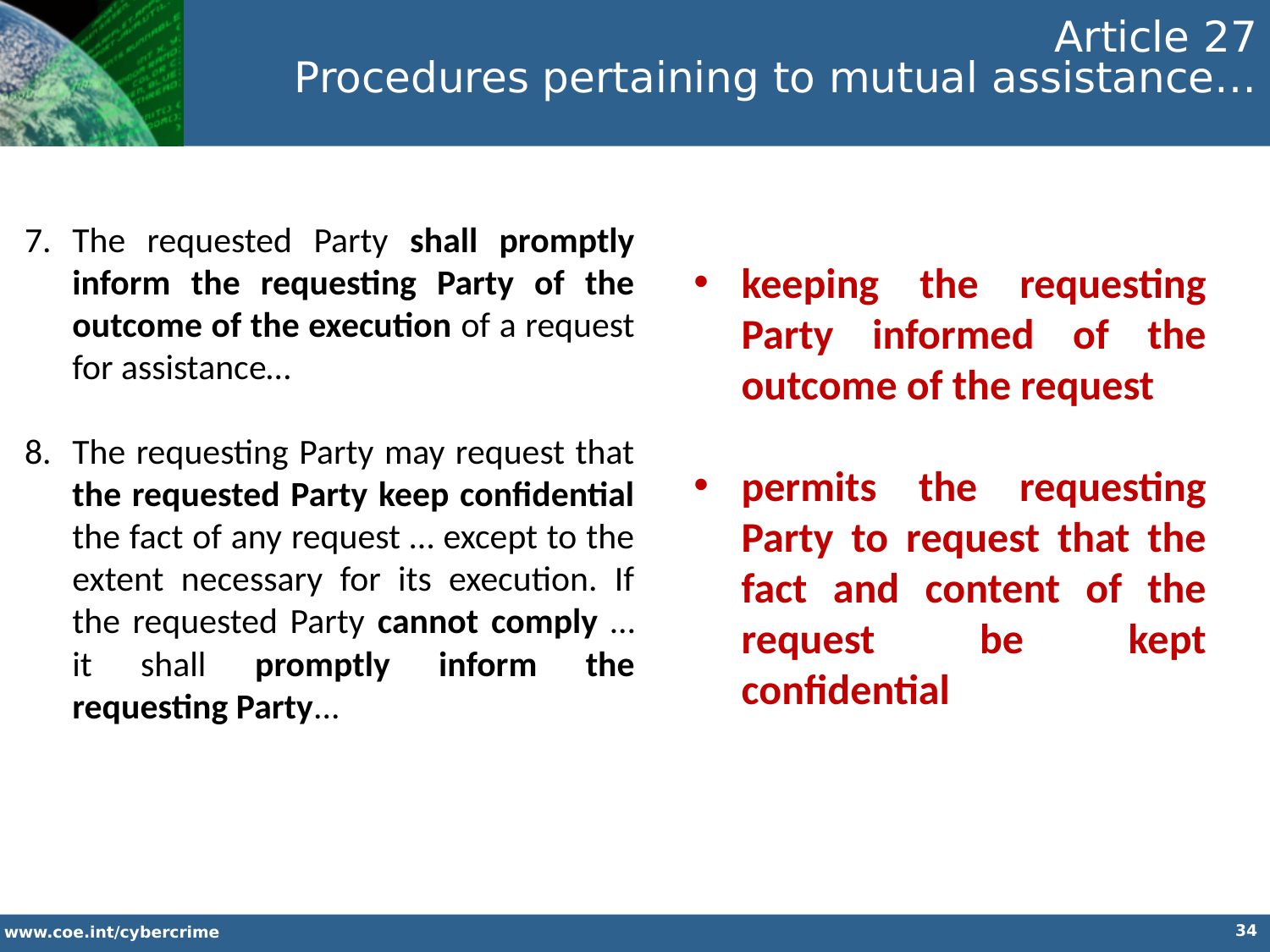

Article 27
Procedures pertaining to mutual assistance…
The requested Party shall promptly inform the requesting Party of the outcome of the execution of a request for assistance…

The requesting Party may request that the requested Party keep confidential the fact of any request … except to the extent necessary for its execution. If the requested Party cannot comply … it shall promptly inform the requesting Party...
keeping the requesting Party informed of the outcome of the request

permits the requesting Party to request that the fact and content of the request be kept confidential
34